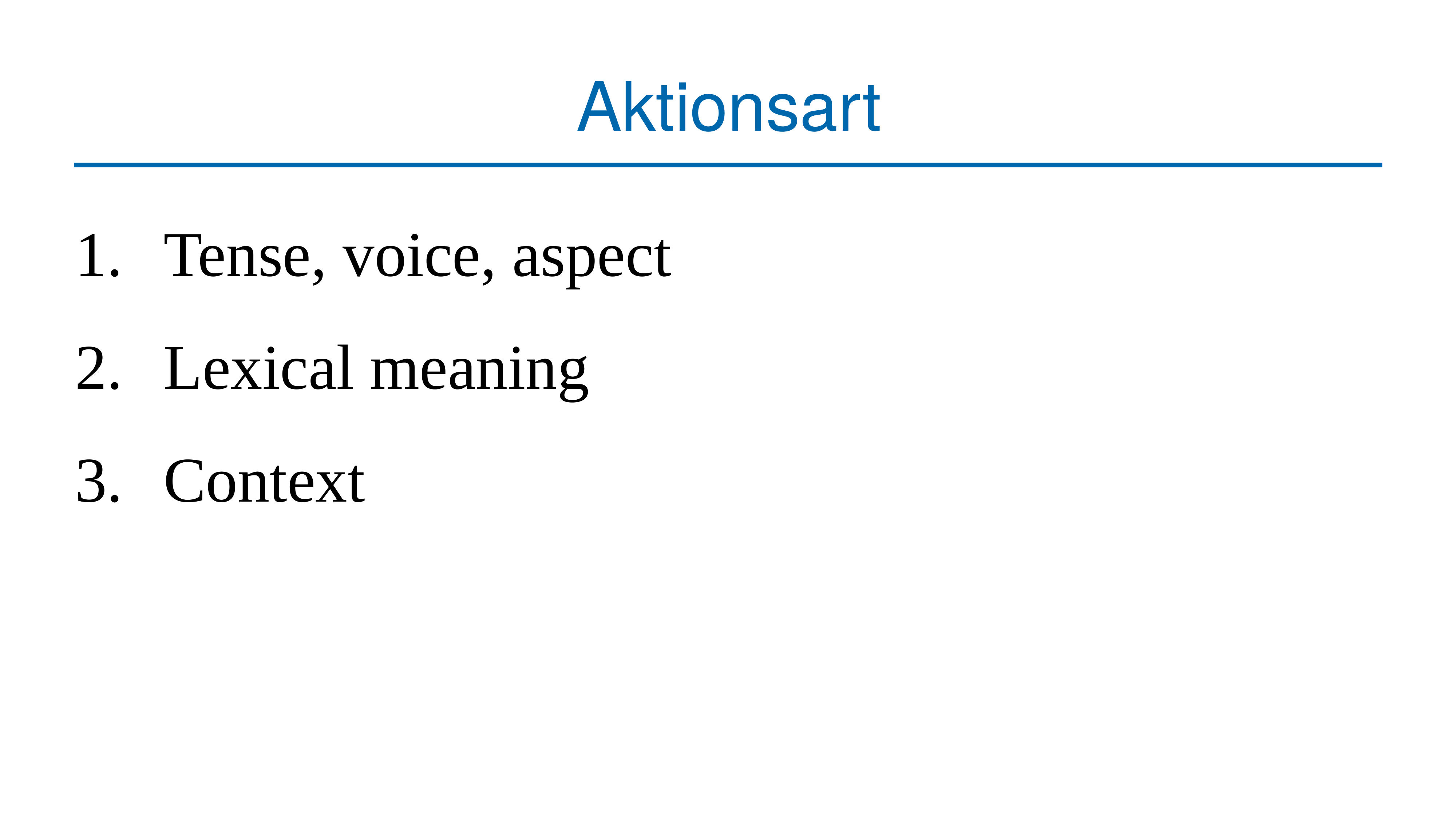

# Aktionsart
Tense, voice, aspect
Lexical meaning
Context